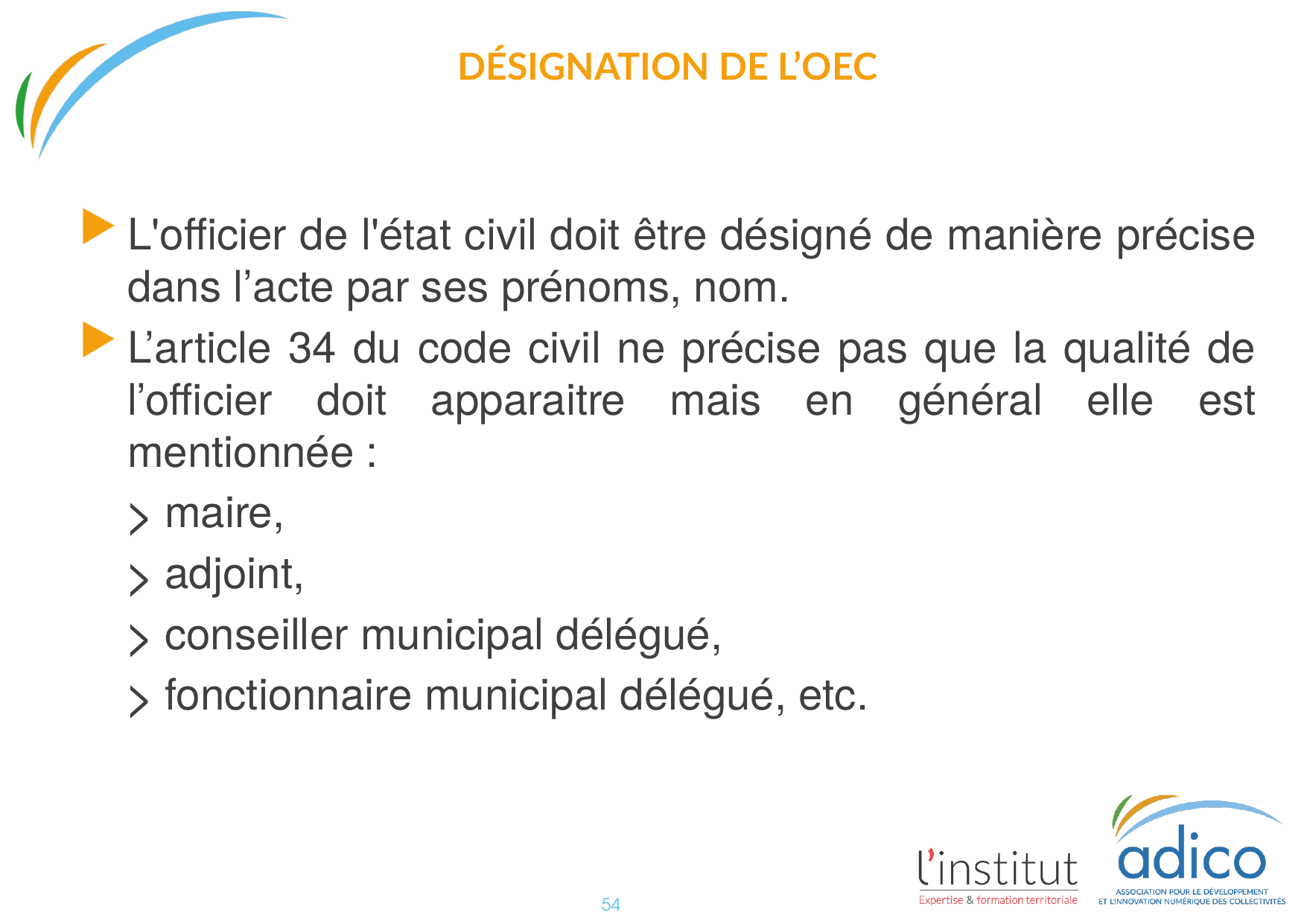

# DÉSIGNATION DE L’OEC

L'officier de l'état civil doit être désigné de manière précise dans l’acte par ses prénoms, nom.
L’article 34 du code civil ne précise pas que la qualité de l’officier doit apparaitre mais en général elle est mentionnée :
maire,
adjoint,
conseiller municipal délégué,
fonctionnaire municipal délégué, etc.